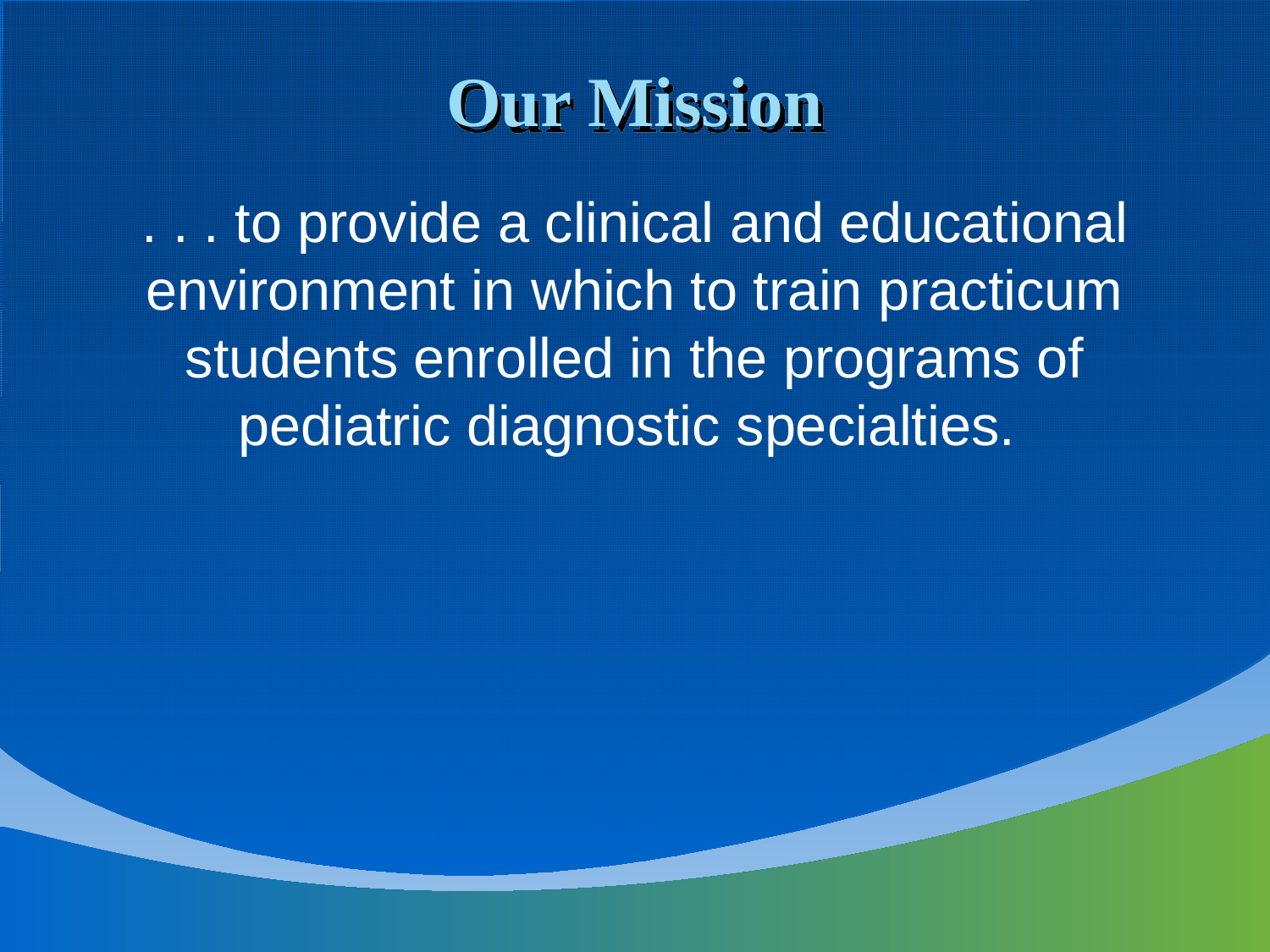

# Our Mission
. . . to provide a clinical and educational environment in which to train practicum students enrolled in the programs of pediatric diagnostic specialties.